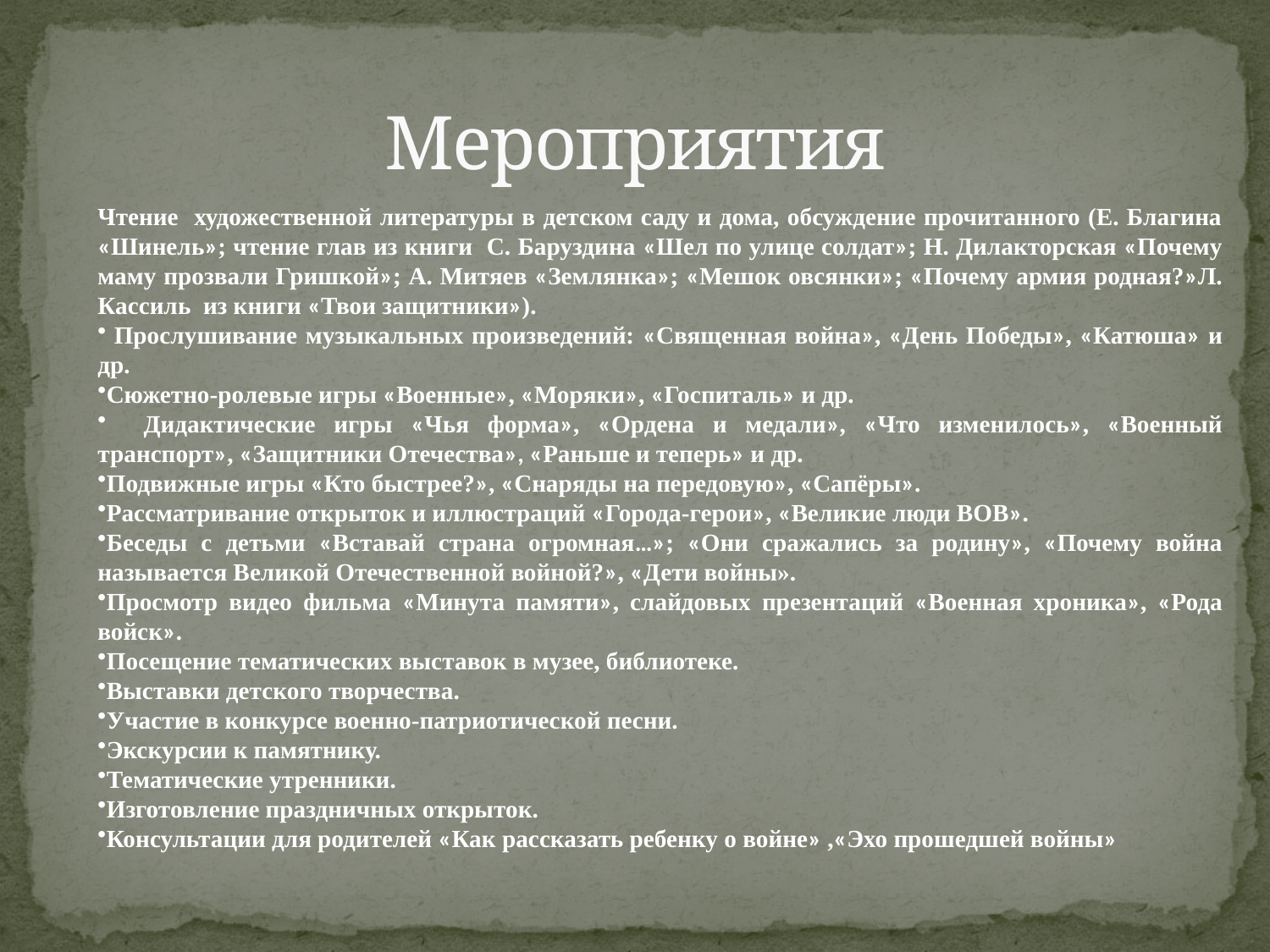

# Мероприятия
Чтение  художественной литературы в детском саду и дома, обсуждение прочитанного (Е. Благина «Шинель»; чтение глав из книги  С. Баруздина «Шел по улице солдат»; Н. Дилакторская «Почему маму прозвали Гришкой»; А. Митяев «Землянка»; «Мешок овсянки»; «Почему армия родная?»Л. Кассиль  из книги «Твои защитники»).
 Прослушивание музыкальных произведений: «Священная война», «День Победы», «Катюша» и др.
Сюжетно-ролевые игры «Военные», «Моряки», «Госпиталь» и др.
  Дидактические игры «Чья форма», «Ордена и медали», «Что изменилось», «Военный транспорт», «Защитники Отечества», «Раньше и теперь» и др.
Подвижные игры «Кто быстрее?», «Снаряды на передовую», «Сапёры».
Рассматривание открыток и иллюстраций «Города-герои», «Великие люди ВОВ».
Беседы с детьми «Вставай страна огромная…»; «Они сражались за родину», «Почему война называется Великой Отечественной войной?», «Дети войны».
Просмотр видео фильма «Минута памяти», слайдовых презентаций «Военная хроника», «Рода войск».
Посещение тематических выставок в музее, библиотеке.
Выставки детского творчества.
Участие в конкурсе военно-патриотической песни.
Экскурсии к памятнику.
Тематические утренники.
Изготовление праздничных открыток.
Консультации для родителей «Как рассказать ребенку о войне» ,«Эхо прошедшей войны»